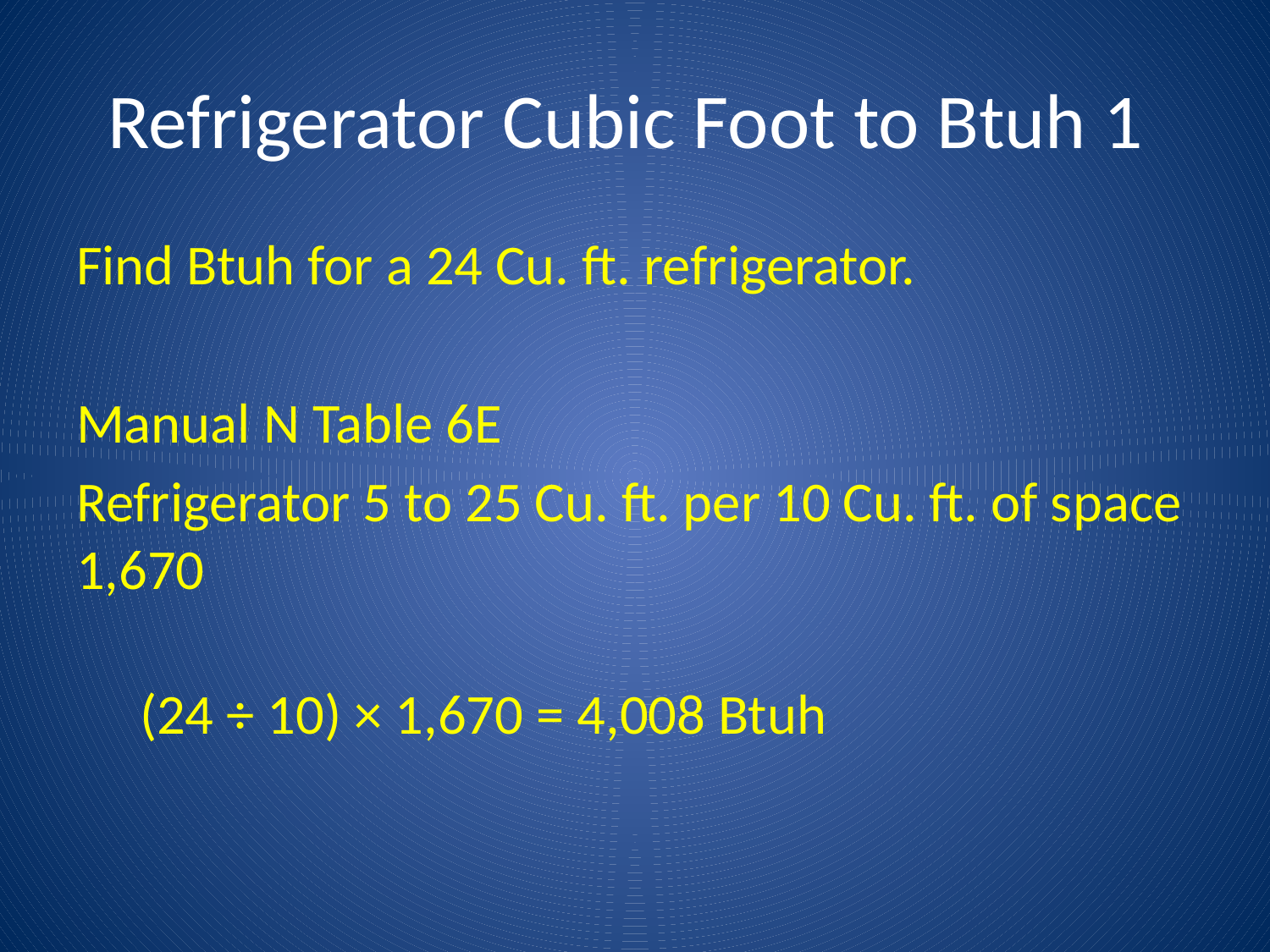

# Refrigerator Cubic Foot to Btuh 1
Find Btuh for a 24 Cu. ft. refrigerator.

Manual N Table 6E
Refrigerator 5 to 25 Cu. ft. per 10 Cu. ft. of space 1,670

(24 ÷ 10) × 1,670 = 4,008 Btuh